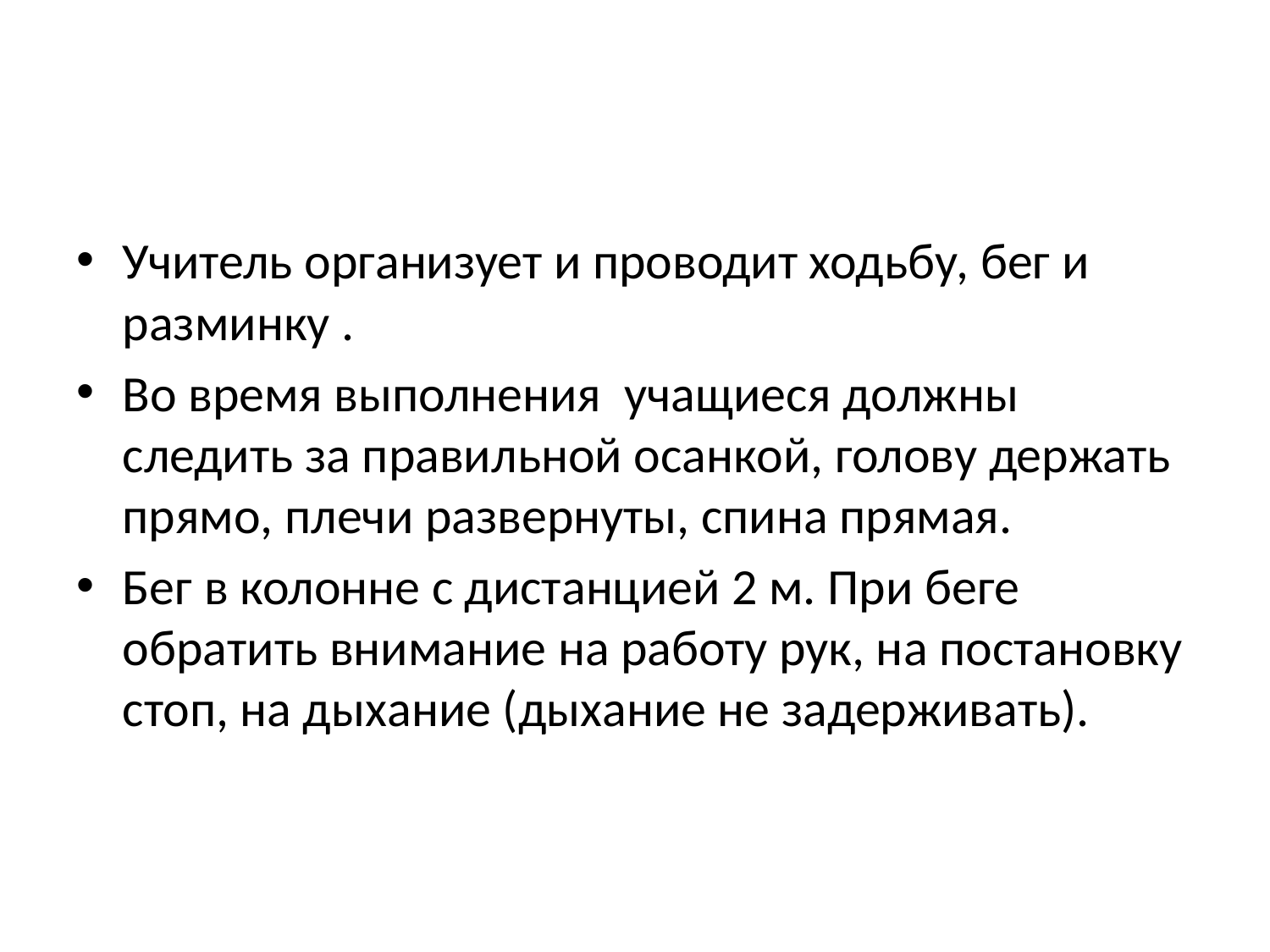

#
Учитель организует и проводит ходьбу, бег и разминку .
Во время выполнения  учащиеся должны следить за правильной осанкой, голову держать прямо, плечи развернуты, спина прямая.
Бег в колонне с дистанцией 2 м. При беге обратить внимание на работу рук, на постановку стоп, на дыхание (дыхание не задерживать).